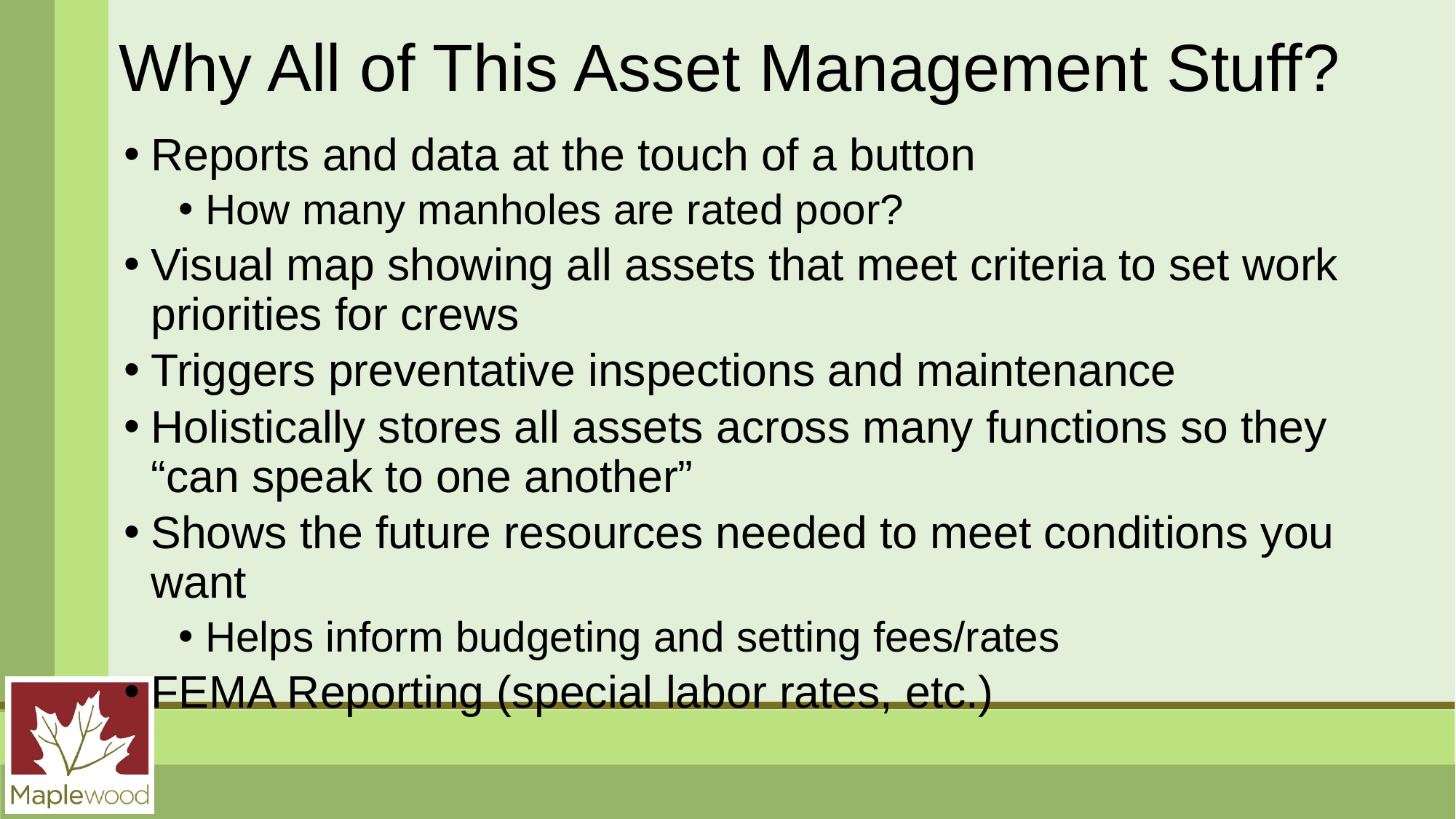

# Why All of This Asset Management Stuff?
Reports and data at the touch of a button
How many manholes are rated poor?
Visual map showing all assets that meet criteria to set work priorities for crews
Triggers preventative inspections and maintenance
Holistically stores all assets across many functions so they “can speak to one another”
Shows the future resources needed to meet conditions you want
Helps inform budgeting and setting fees/rates
FEMA Reporting (special labor rates, etc.)